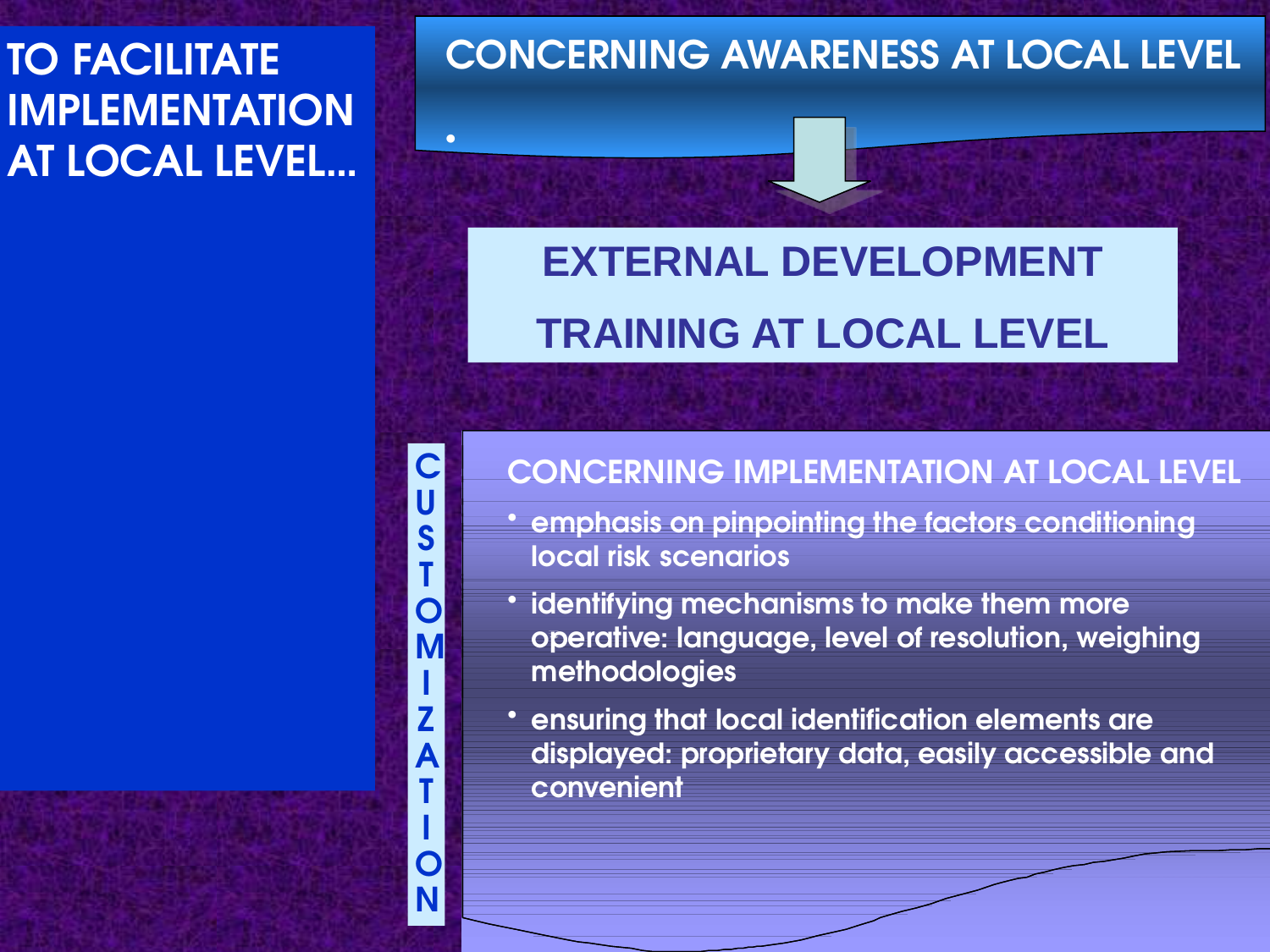

CONCERNING AWARENESS AT LOCAL LEVEL

TO FACILITATE IMPLEMENTATION AT LOCAL LEVEL…

EXTERNAL DEVELOPMENT
TRAINING AT LOCAL LEVEL

CONCERNING IMPLEMENTATION AT LOCAL LEVEL
emphasis on pinpointing the factors conditioning local risk scenarios
identifying mechanisms to make them more operative: language, level of resolution, weighing methodologies
ensuring that local identification elements are displayed: proprietary data, easily accessible and convenient

•
•

CUSTOMIZAT ION